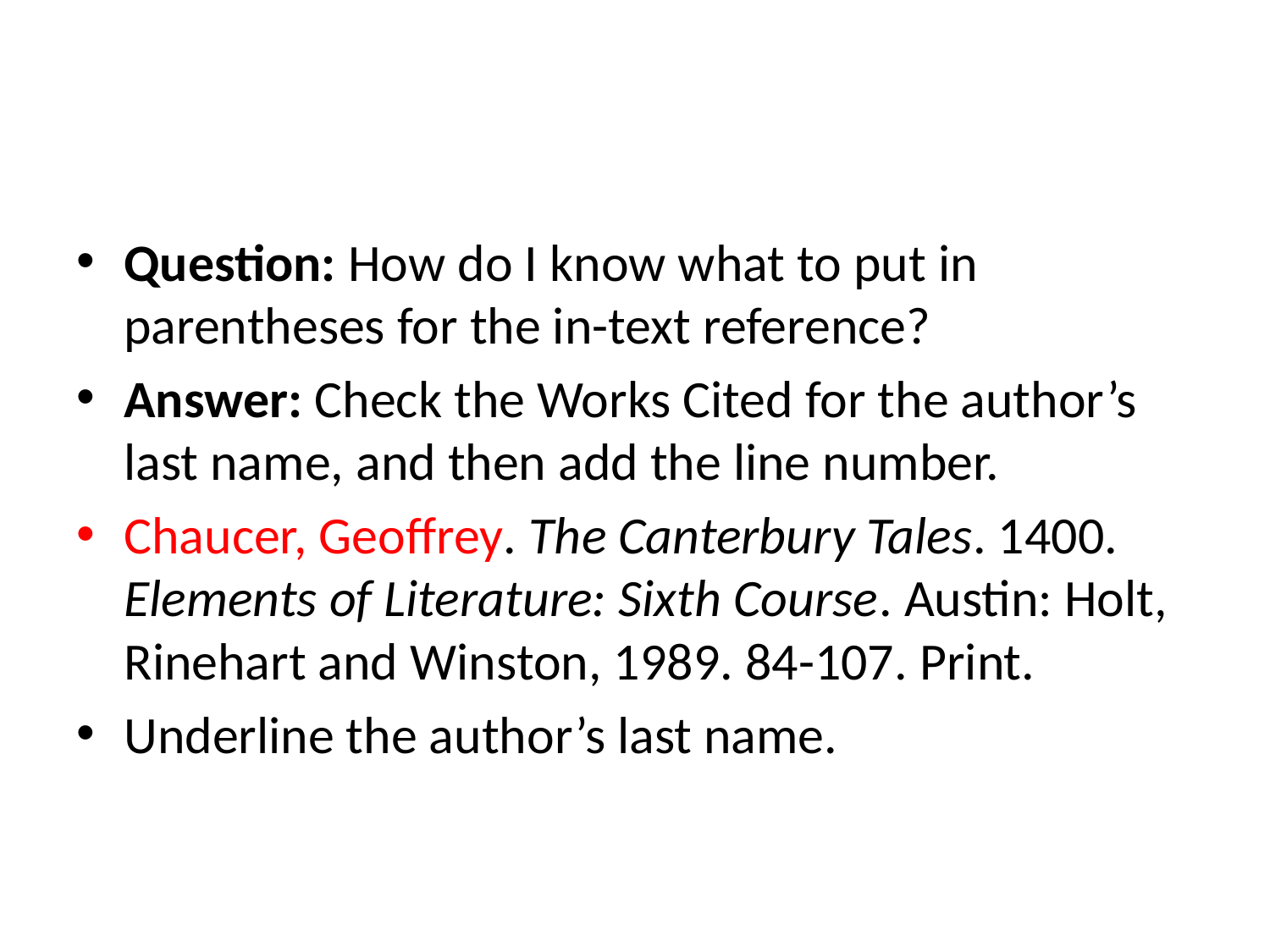

#
Question: How do I know what to put in parentheses for the in-text reference?
Answer: Check the Works Cited for the author’s last name, and then add the line number.
Chaucer, Geoffrey. The Canterbury Tales. 1400. Elements of Literature: Sixth Course. Austin: Holt, Rinehart and Winston, 1989. 84-107. Print.
Underline the author’s last name.